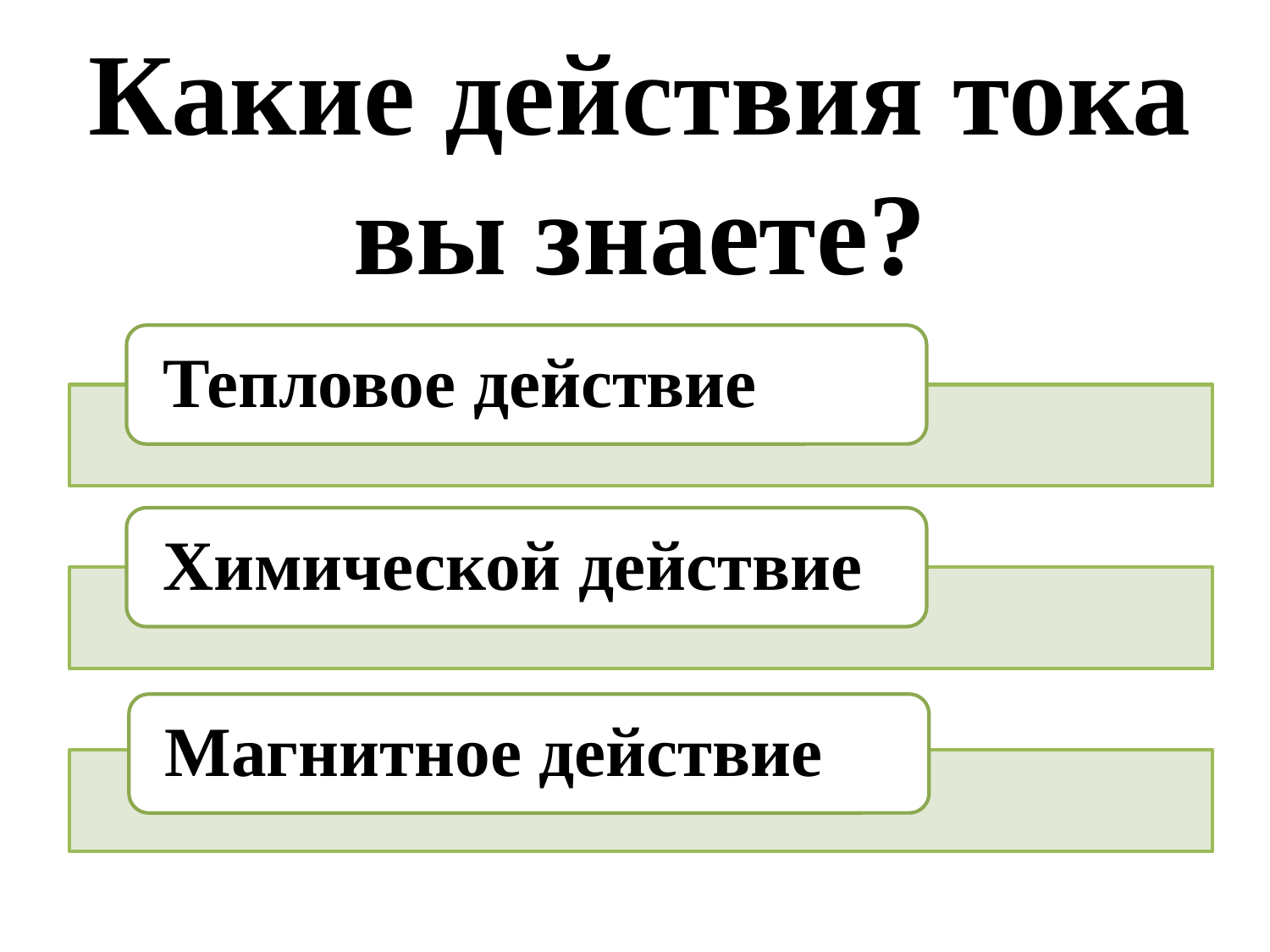

# Какие действия тока вы знаете?
Тепловое действие
Химической действие
Магнитное действие